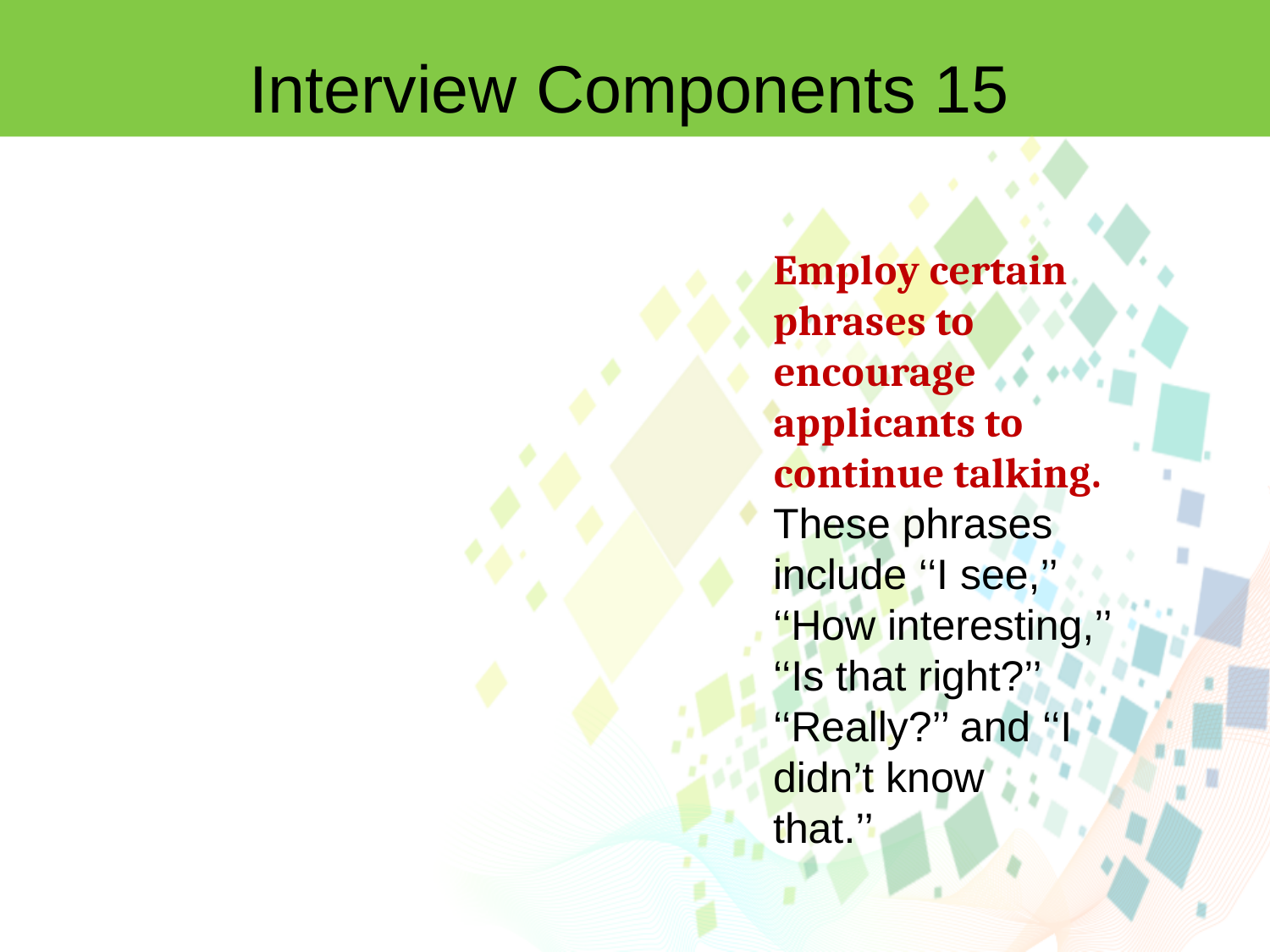

Interview Components 15
Employ certain phrases to encourage applicants to continue talking.
These phrases include ‘‘I see,’’ ‘‘How interesting,’’ ‘‘Is that right?’’ ‘‘Really?’’ and ‘‘I didn’t know
that.’’